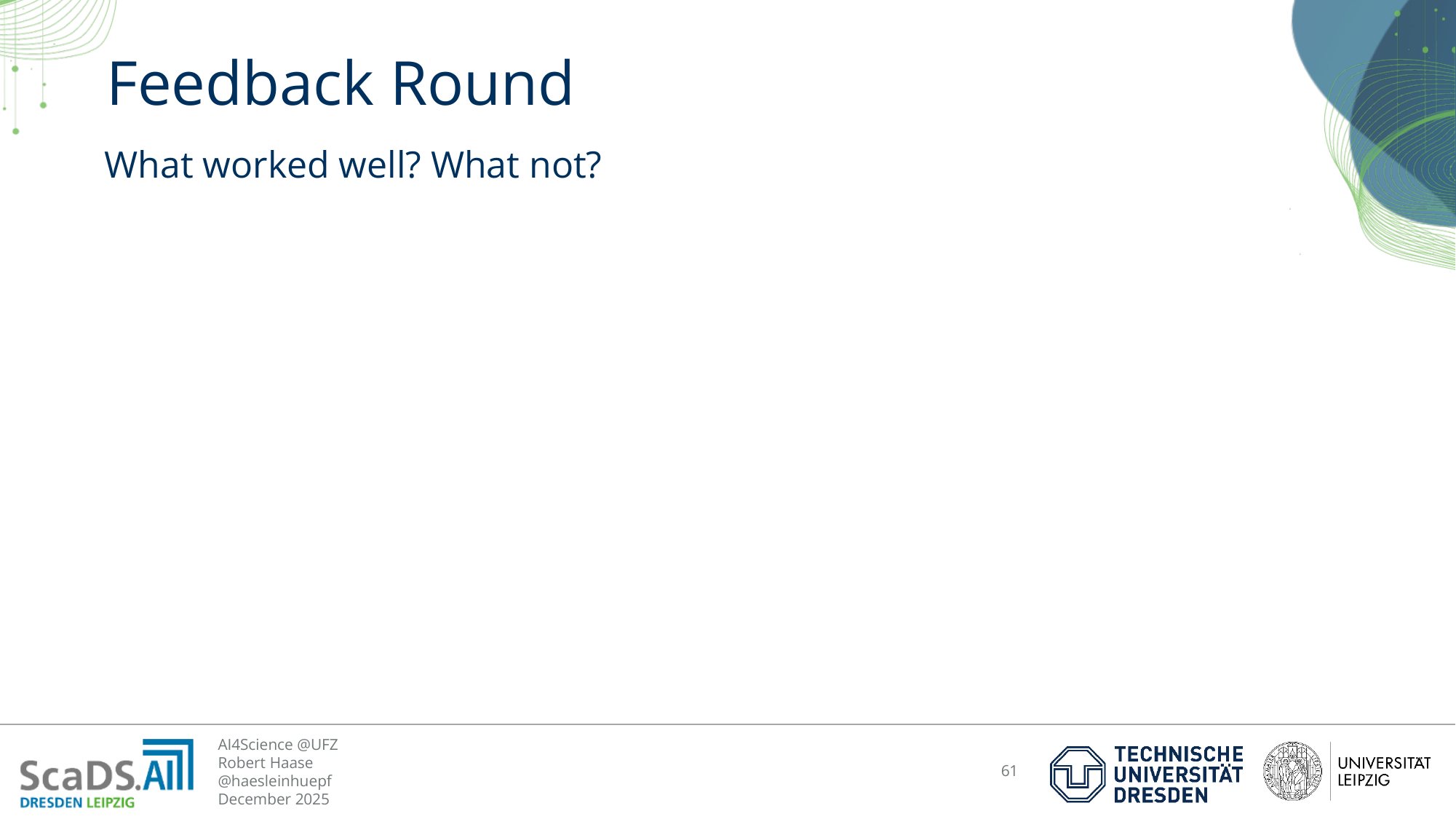

# Feedback Round
What worked well? What not?